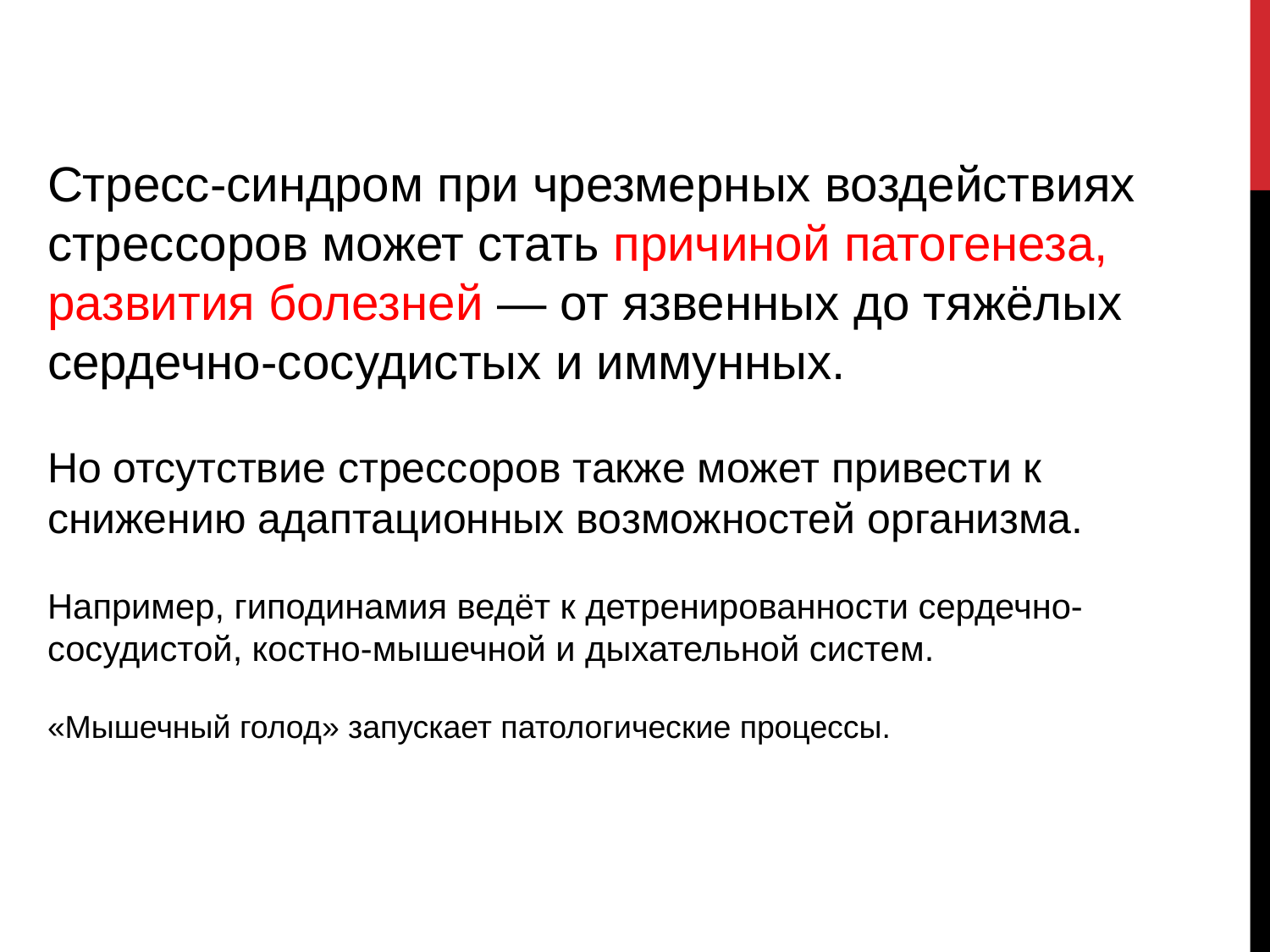

Стресс-синдром при чрезмерных воздействиях стрессоров может стать причиной патогенеза, развития болезней — от язвенных до тяжёлых сердечно-сосудистых и иммунных.

Но отсутствие стрессоров также может привести к снижению адаптационных возможностей организма.

Например, гиподинамия ведёт к детренированности сердечно-сосудистой, костно-мышечной и дыхательной систем.

«Мышечный голод» запускает патологические процессы.